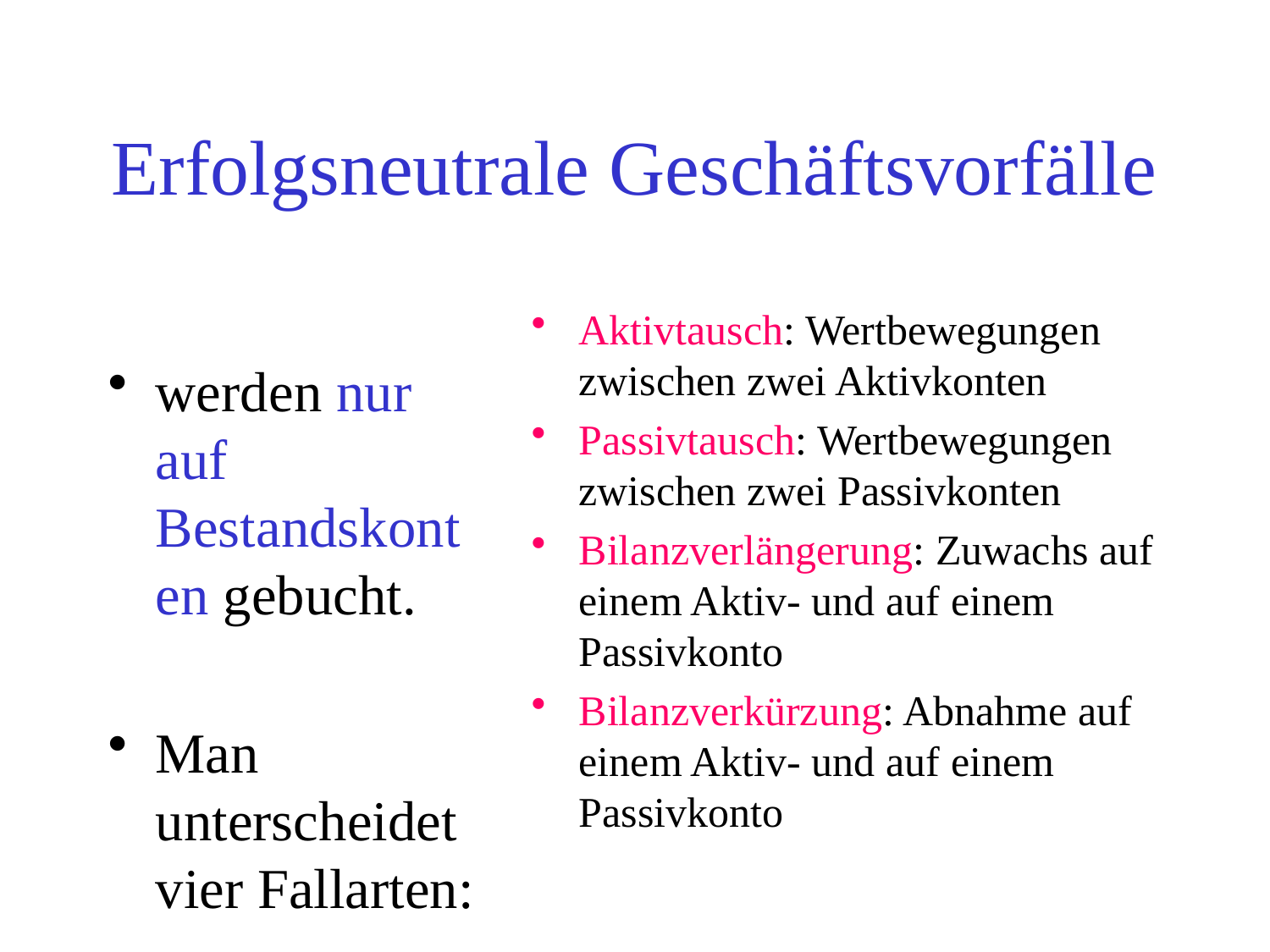

# Erfolgsneutrale Geschäftsvorfälle
Aktivtausch: Wertbewegungen zwischen zwei Aktivkonten
Passivtausch: Wertbewegungen zwischen zwei Passivkonten
Bilanzverlängerung: Zuwachs auf einem Aktiv- und auf einem Passivkonto
Bilanzverkürzung: Abnahme auf einem Aktiv- und auf einem Passivkonto

werden nur auf Bestandskonten gebucht.

Man unterscheidet vier Fallarten: